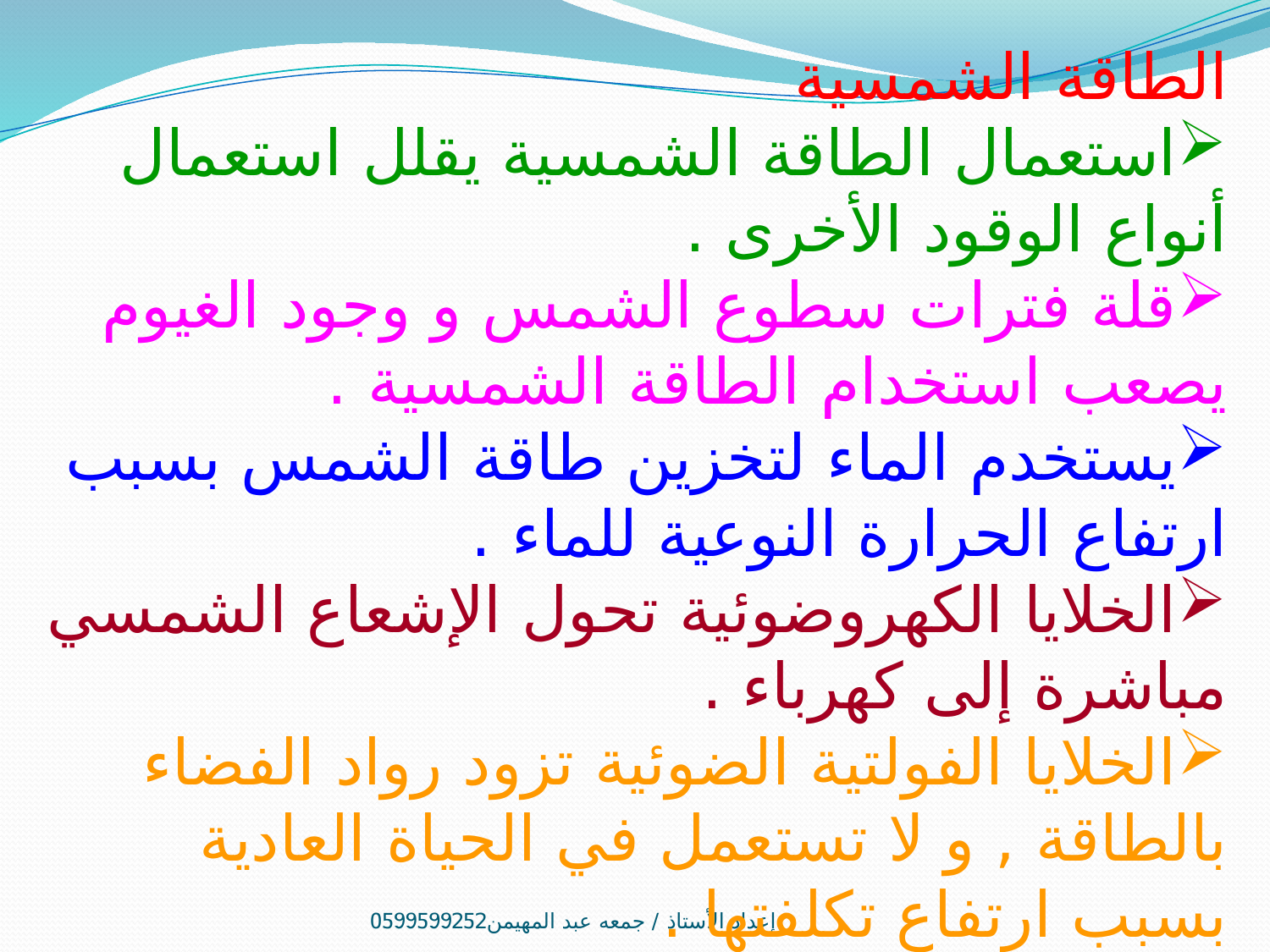

الطاقة الشمسية
استعمال الطاقة الشمسية يقلل استعمال أنواع الوقود الأخرى .
قلة فترات سطوع الشمس و وجود الغيوم يصعب استخدام الطاقة الشمسية .
يستخدم الماء لتخزين طاقة الشمس بسبب ارتفاع الحرارة النوعية للماء .
الخلايا الكهروضوئية تحول الإشعاع الشمسي مباشرة إلى كهرباء .
الخلايا الفولتية الضوئية تزود رواد الفضاء بالطاقة , و لا تستعمل في الحياة العادية بسبب ارتفاع تكلفتها .
إعداد الأستاذ / جمعه عبد المهيمن0599599252